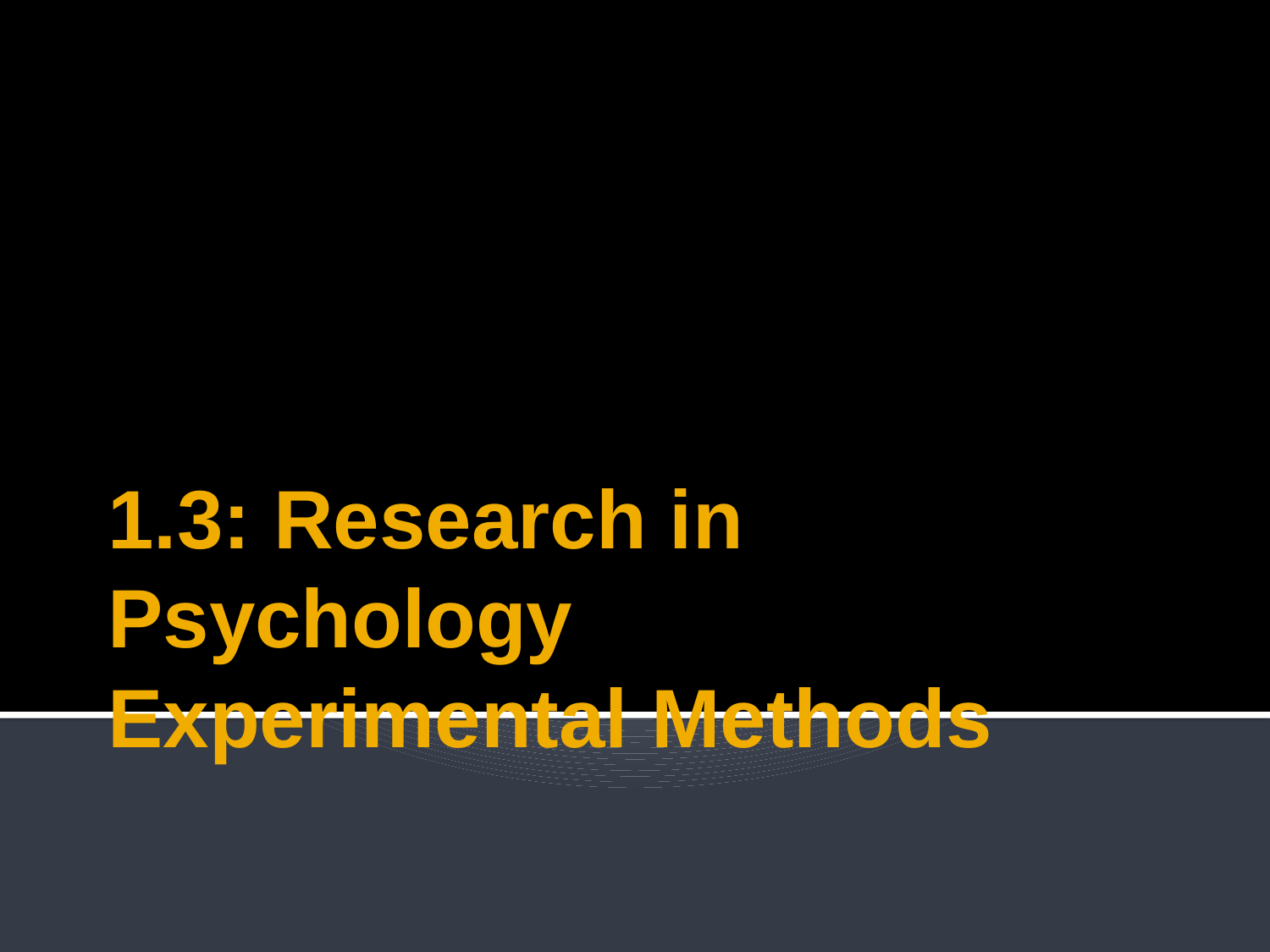

# 1.3: Research in Psychology Experimental Methods